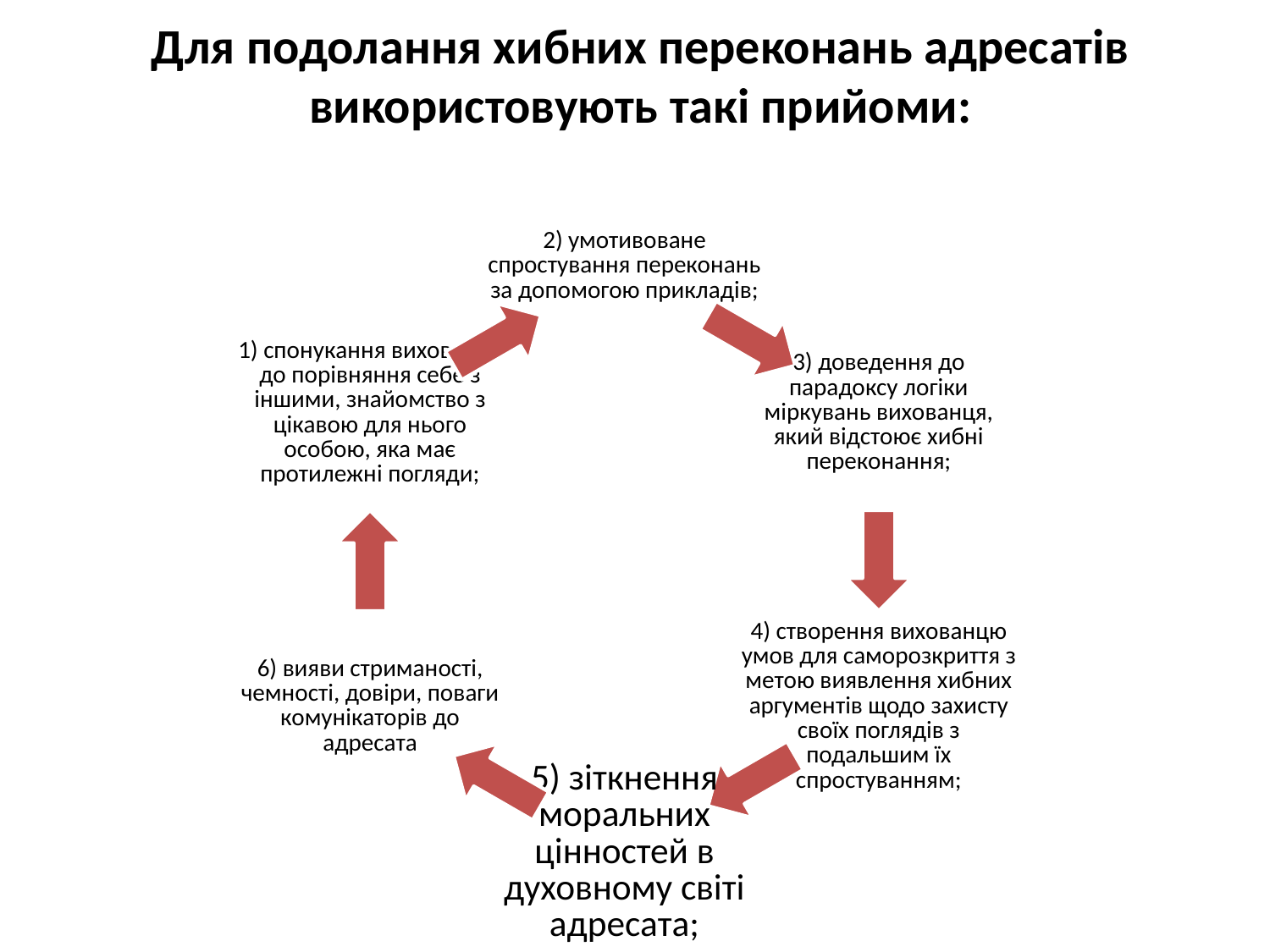

# Для подолання хибних переконань адресатів використовують такі прийоми:
2) умотивоване спростування переконань за допомогою прикладів;
4) створення вихованцю умов для саморозкриття з метою виявлення хибних аргументів щодо захисту своїх поглядів з подальшим їх спростуванням;
5) зіткнення моральних цінностей в духовному світі адресата;
6) вияви стриманості, чемності, довіри, поваги комунікаторів до адресата
1) спонукання вихованця до порівняння себе з іншими, знайомство з цікавою для нього особою, яка має протилежні погляди;
3) доведення до парадоксу логіки міркувань вихованця, який відстоює хибні переконання;